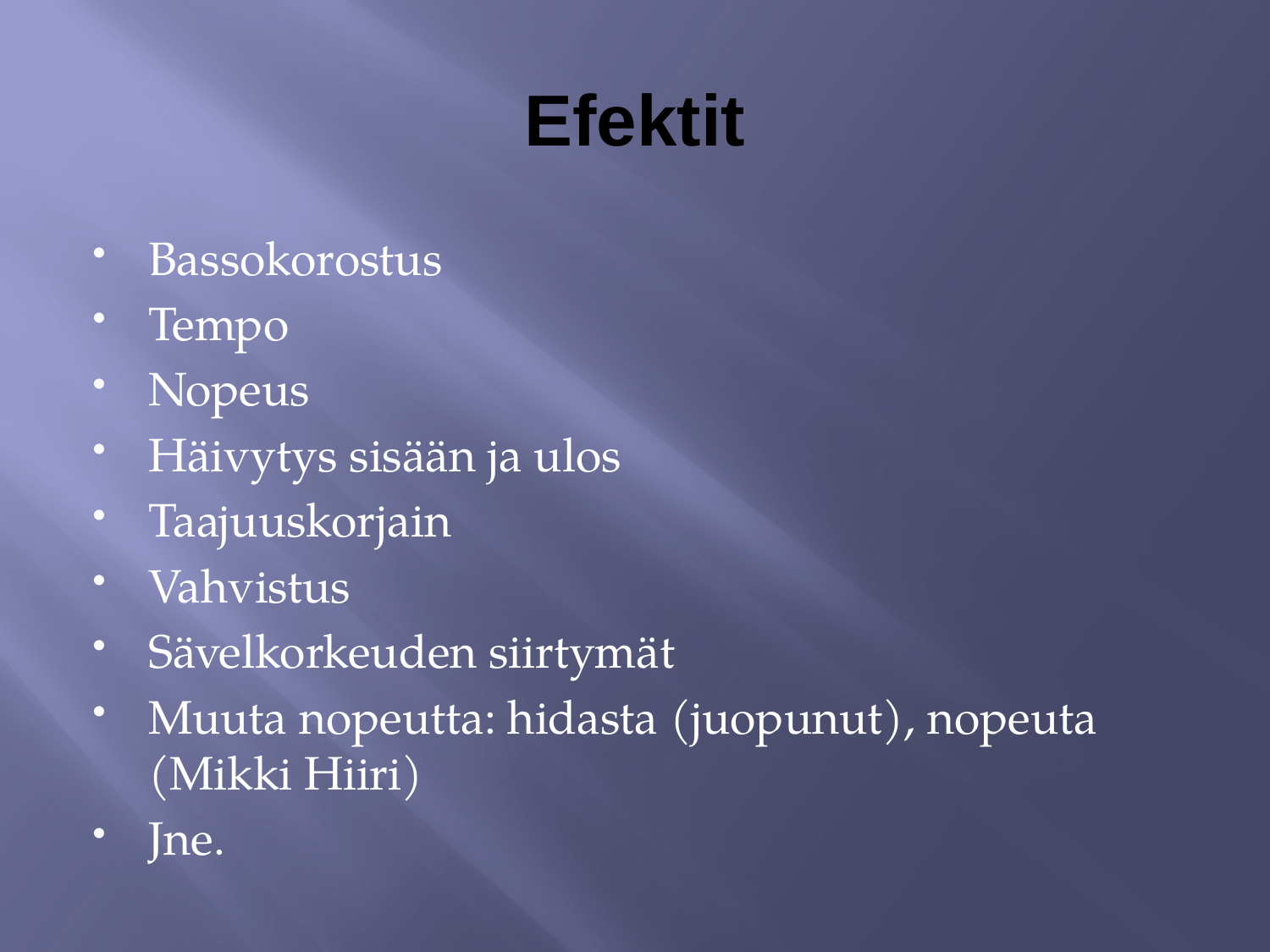

# Efektit
Bassokorostus
Tempo
Nopeus
Häivytys sisään ja ulos
Taajuuskorjain
Vahvistus
Sävelkorkeuden siirtymät
Muuta nopeutta: hidasta (juopunut), nopeuta (Mikki Hiiri)
Jne.